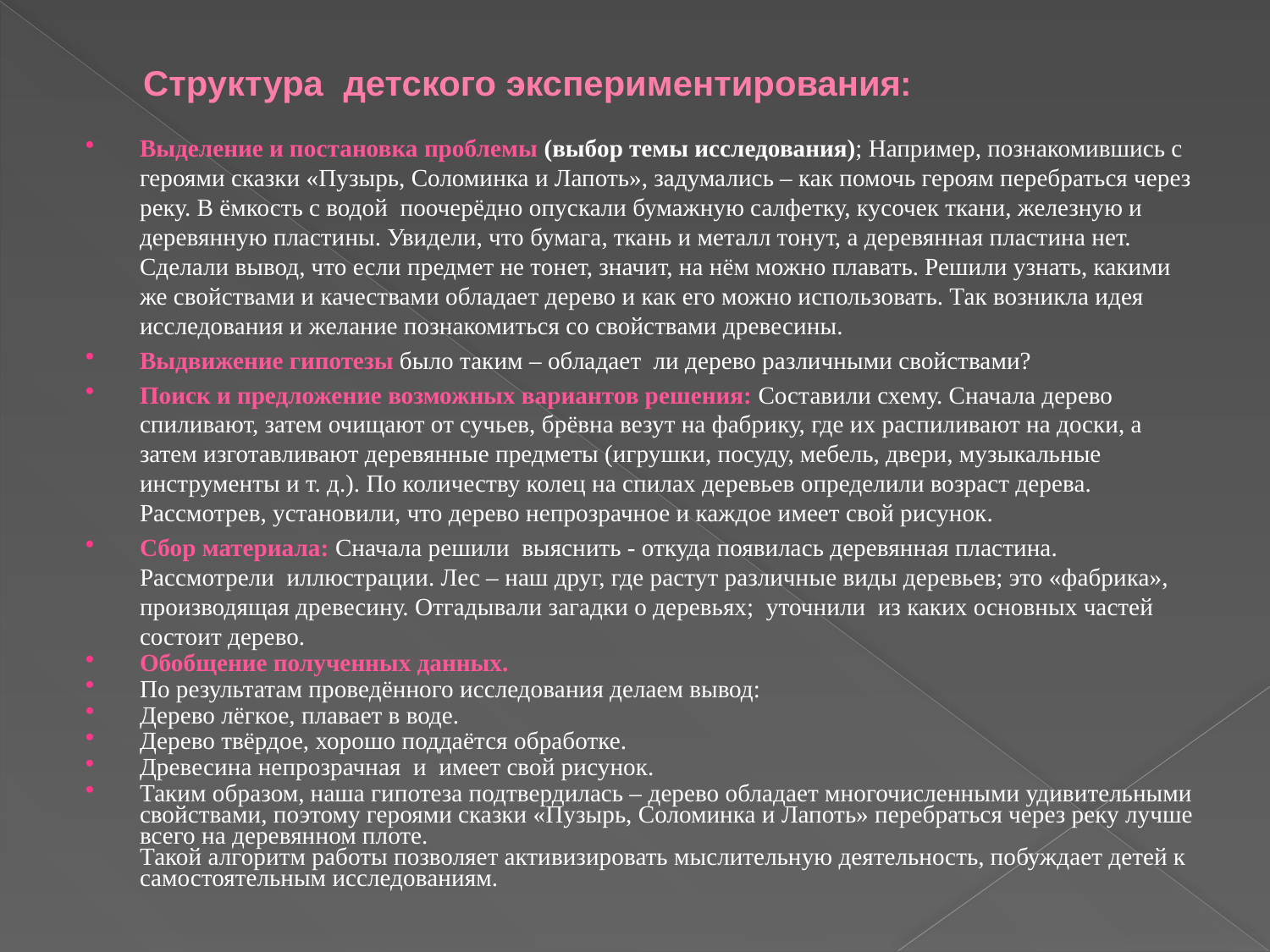

# Структура  детского экспериментирования:
Выделение и постановка проблемы (выбор темы исследования); Например, познакомившись с героями сказки «Пузырь, Соломинка и Лапоть», задумались – как помочь героям перебраться через реку. В ёмкость с водой  поочерёдно опускали бумажную салфетку, кусочек ткани, железную и деревянную пластины. Увидели, что бумага, ткань и металл тонут, а деревянная пластина нет. Сделали вывод, что если предмет не тонет, значит, на нём можно плавать. Решили узнать, какими же свойствами и качествами обладает дерево и как его можно использовать. Так возникла идея исследования и желание познакомиться со свойствами древесины.
Выдвижение гипотезы было таким – обладает  ли дерево различными свойствами?
Поиск и предложение возможных вариантов решения: Составили схему. Сначала дерево спиливают, затем очищают от сучьев, брёвна везут на фабрику, где их распиливают на доски, а затем изготавливают деревянные предметы (игрушки, посуду, мебель, двери, музыкальные инструменты и т. д.). По количеству колец на спилах деревьев определили возраст дерева. Рассмотрев, установили, что дерево непрозрачное и каждое имеет свой рисунок.
Сбор материала: Сначала решили  выяснить - откуда появилась деревянная пластина. Рассмотрели  иллюстрации. Лес – наш друг, где растут различные виды деревьев; это «фабрика», производящая древесину. Отгадывали загадки о деревьях;  уточнили  из каких основных частей состоит дерево.
Обобщение полученных данных.
По результатам проведённого исследования делаем вывод:
Дерево лёгкое, плавает в воде.
Дерево твёрдое, хорошо поддаётся обработке.
Древесина непрозрачная  и  имеет свой рисунок.
Таким образом, наша гипотеза подтвердилась – дерево обладает многочисленными удивительными свойствами, поэтому героями сказки «Пузырь, Соломинка и Лапоть» перебраться через реку лучше всего на деревянном плоте. 
Такой алгоритм работы позволяет активизировать мыслительную деятельность, побуждает детей к самостоятельным исследованиям.